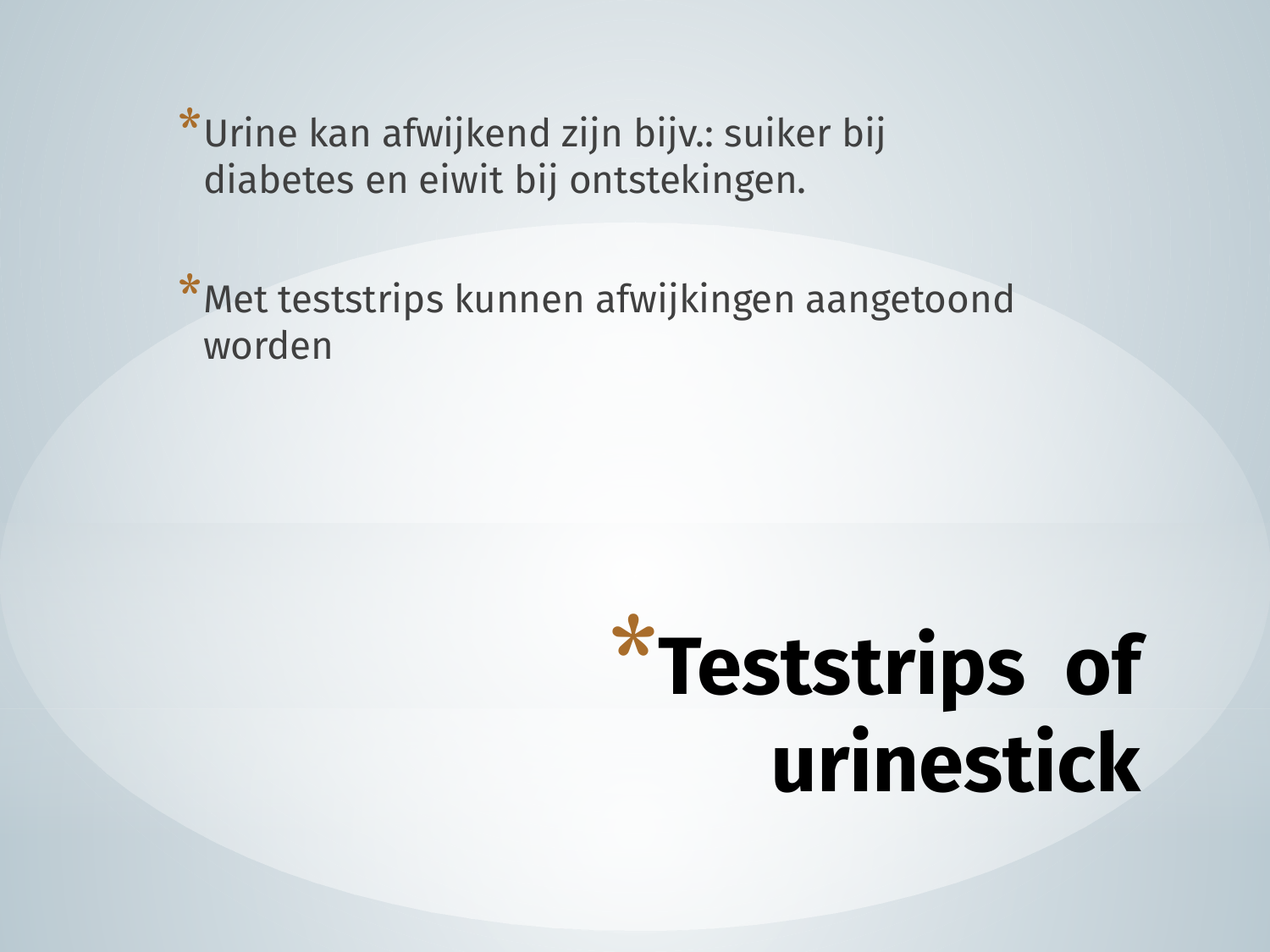

Urine kan afwijkend zijn bijv.: suiker bij diabetes en eiwit bij ontstekingen.

Met teststrips kunnen afwijkingen aangetoond worden

# Teststrips  of urinestick